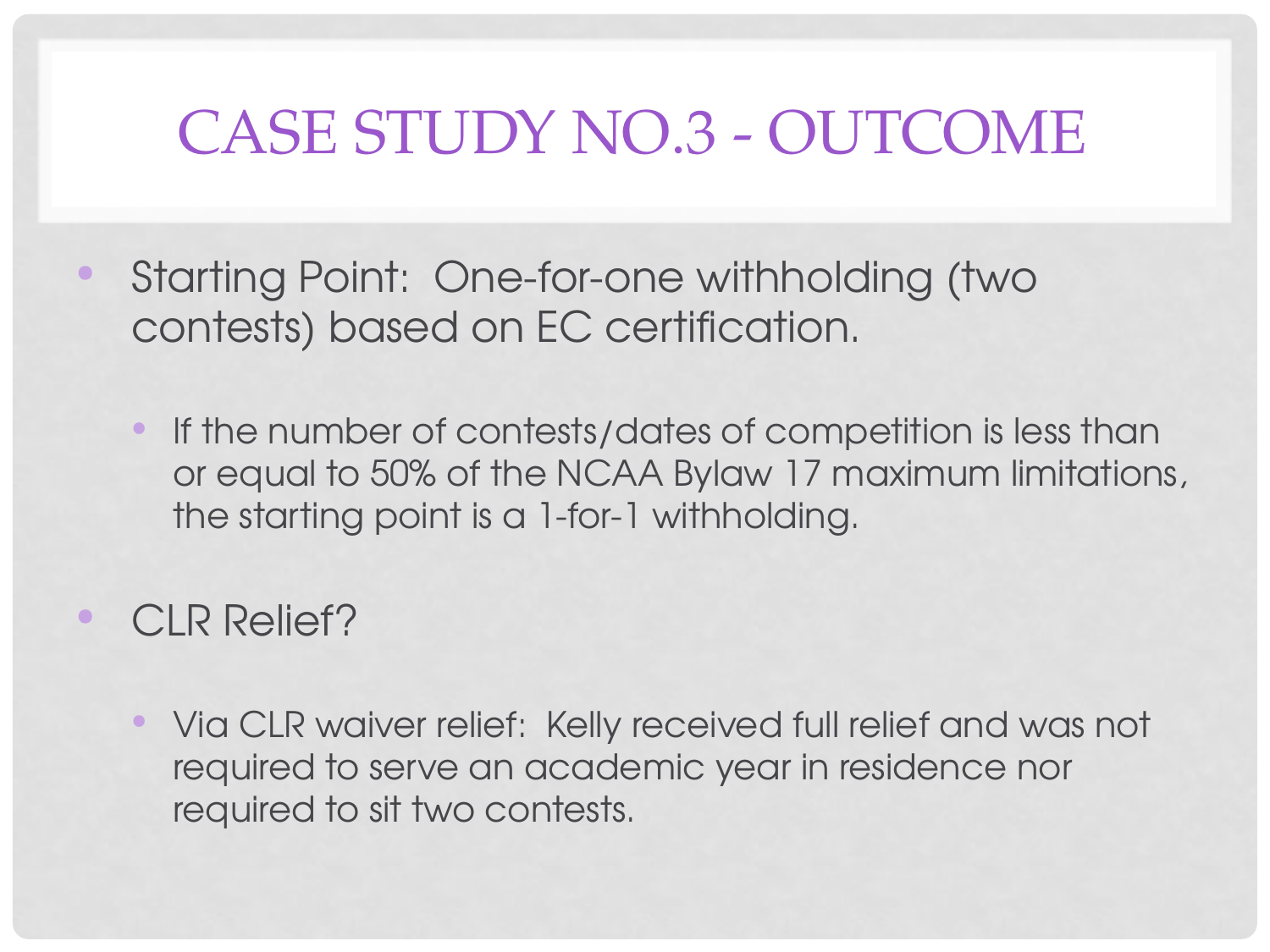

# Case Study No.3 - outcome
Starting Point:  One-for-one withholding (two contests) based on EC certification.

If the number of contests/dates of competition is less than or equal to 50% of the NCAA Bylaw 17 maximum limitations, the starting point is a 1-for-1 withholding.

CLR Relief?

Via CLR waiver relief:  Kelly received full relief and was not required to serve an academic year in residence nor required to sit two contests.